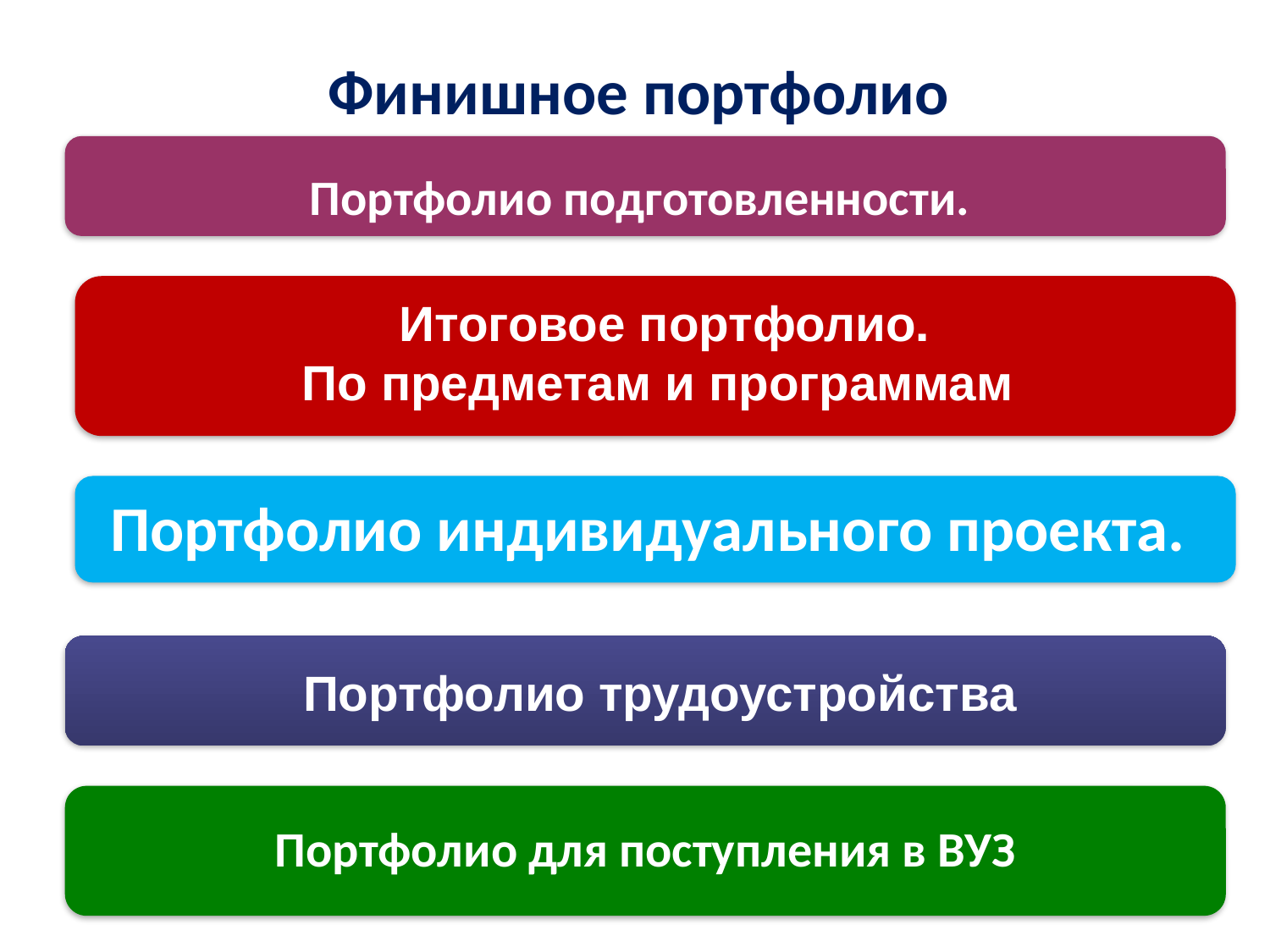

# Финишное портфолио

Портфолио подготовленности.

Итоговое портфолио.
По предметам и программам
Портфолио индивидуального проекта.

Портфолио трудоустройства

Портфолио для поступления в ВУЗ